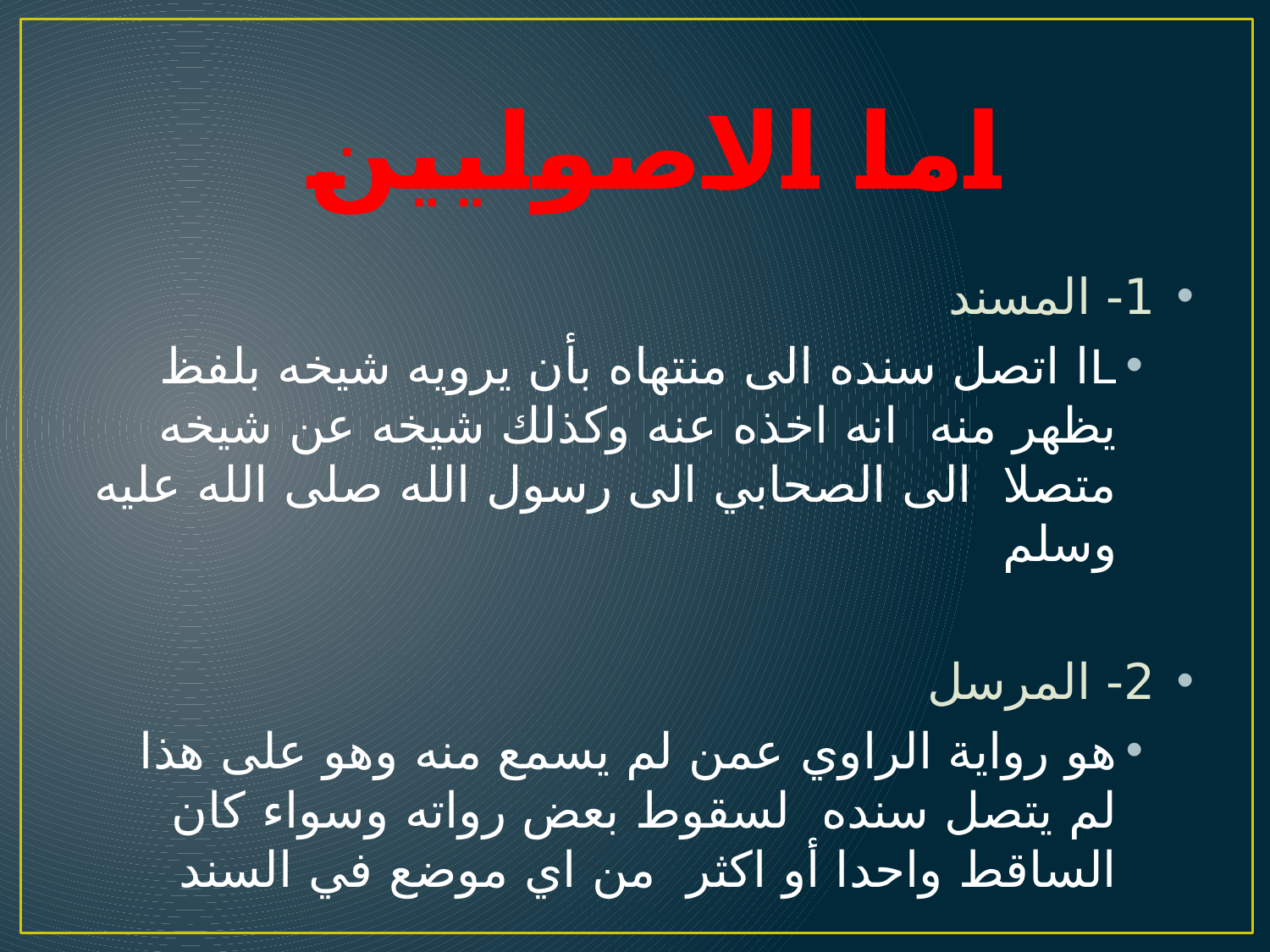

# اما الاصوليين
1- المسند
Lا اتصل سنده الى منتهاه بأن يرويه شيخه بلفظ يظهر منه  انه اخذه عنه وكذلك شيخه عن شيخه متصلا  الى الصحابي الى رسول الله صلى الله عليه وسلم

2- المرسل
هو رواية الراوي عمن لم يسمع منه وهو على هذا لم يتصل سنده  لسقوط بعض رواته وسواء كان الساقط واحدا أو اكثر  من اي موضع في السند